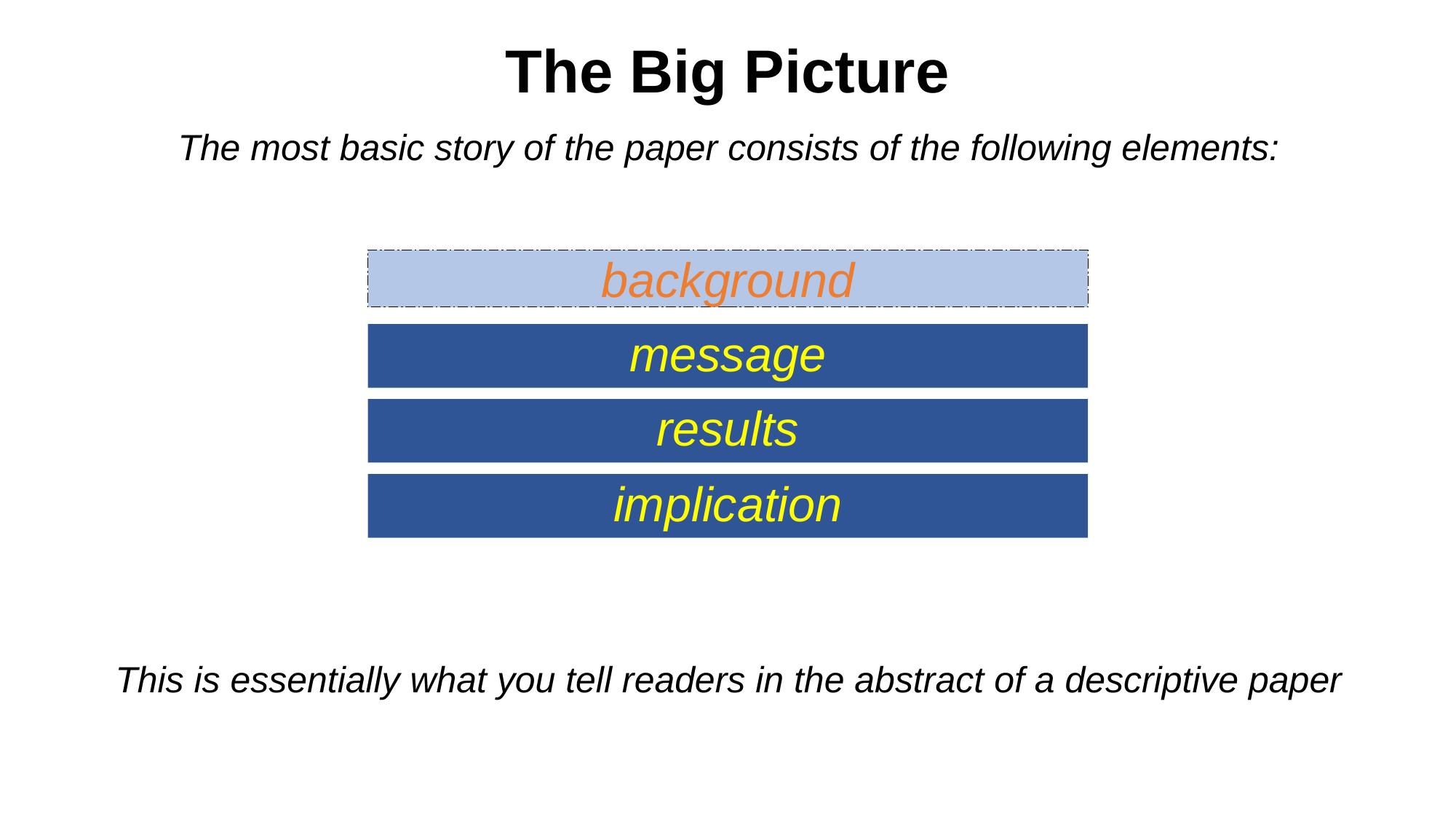

The Big Picture
The most basic story of the paper consists of the following elements:
background
message
results
implication
This is essentially what you tell readers in the abstract of a descriptive paper